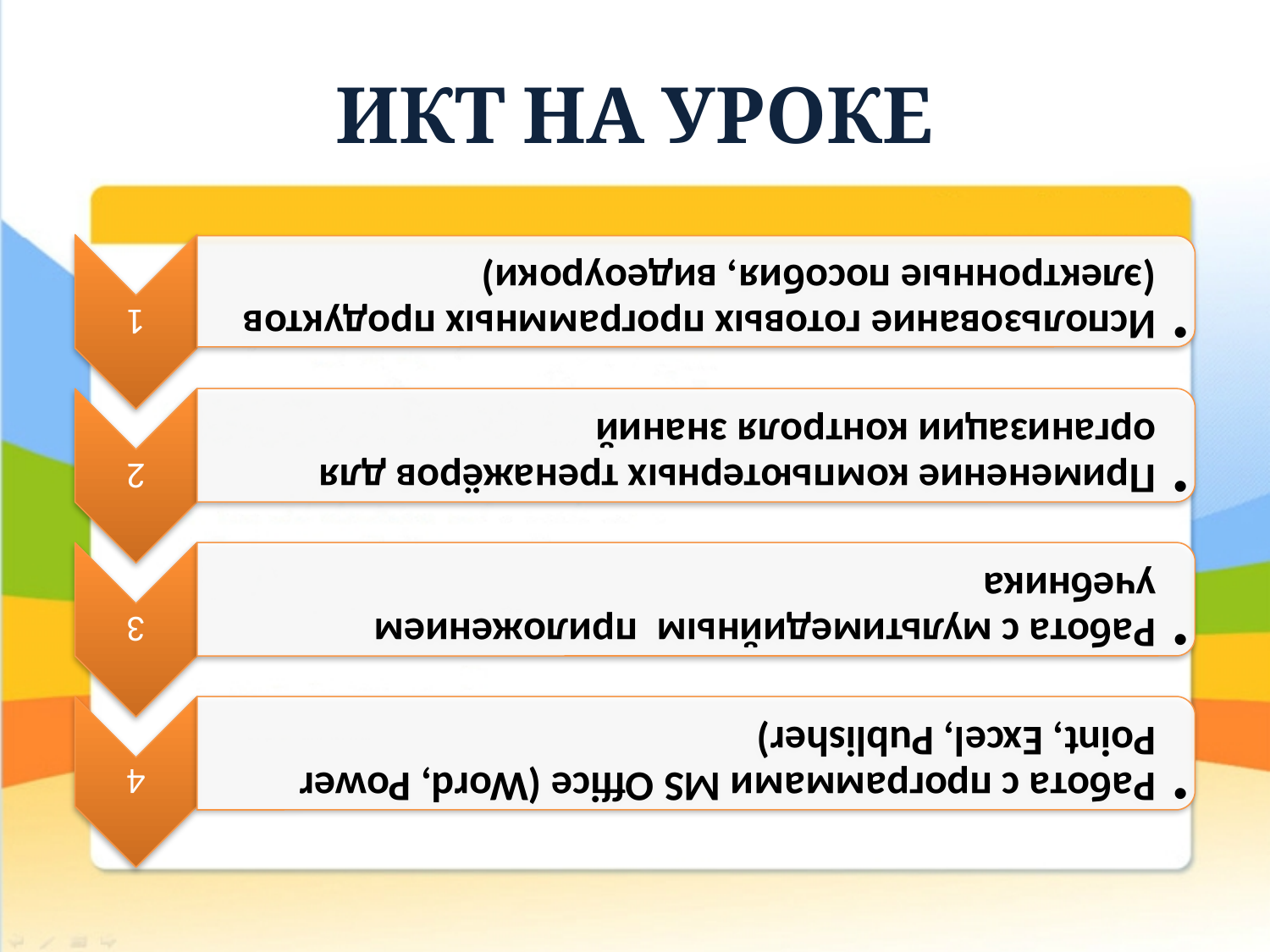

# ИКТ НА УРОКЕ
1
Использование готовых программных продуктов (электронные пособия, видеоуроки)
2
Применение компьютерных тренажёров для организации контроля знаний
3
Работа с мультимедийным  приложением учебника
4
Работа с программами MS Office (Word, Power Point, Excel, Publisher)